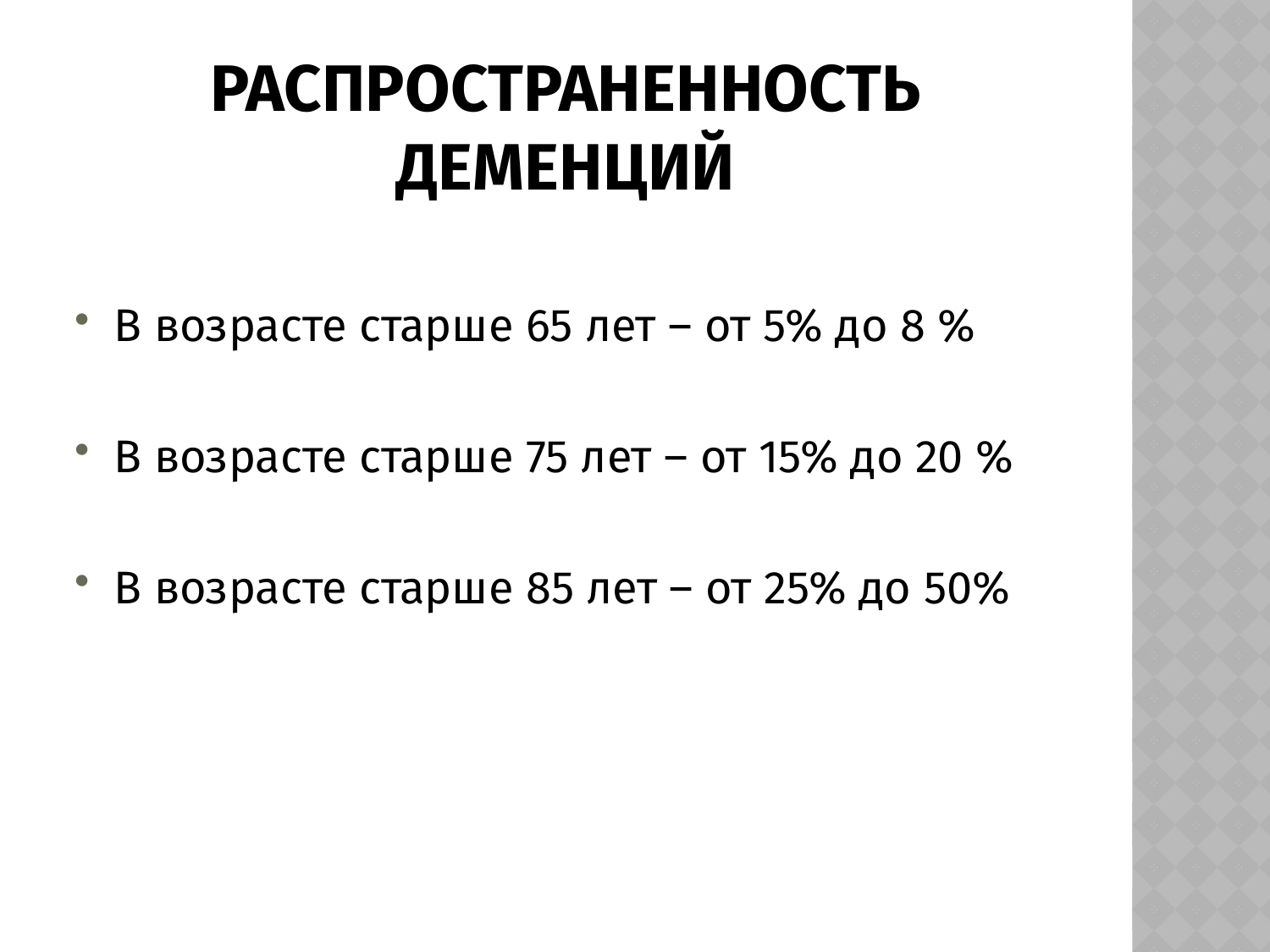

# Распространенность деменций

В возрасте старше 65 лет – от 5% до 8 %

В возрасте старше 75 лет – от 15% до 20 %

В возрасте старше 85 лет – от 25% до 50%